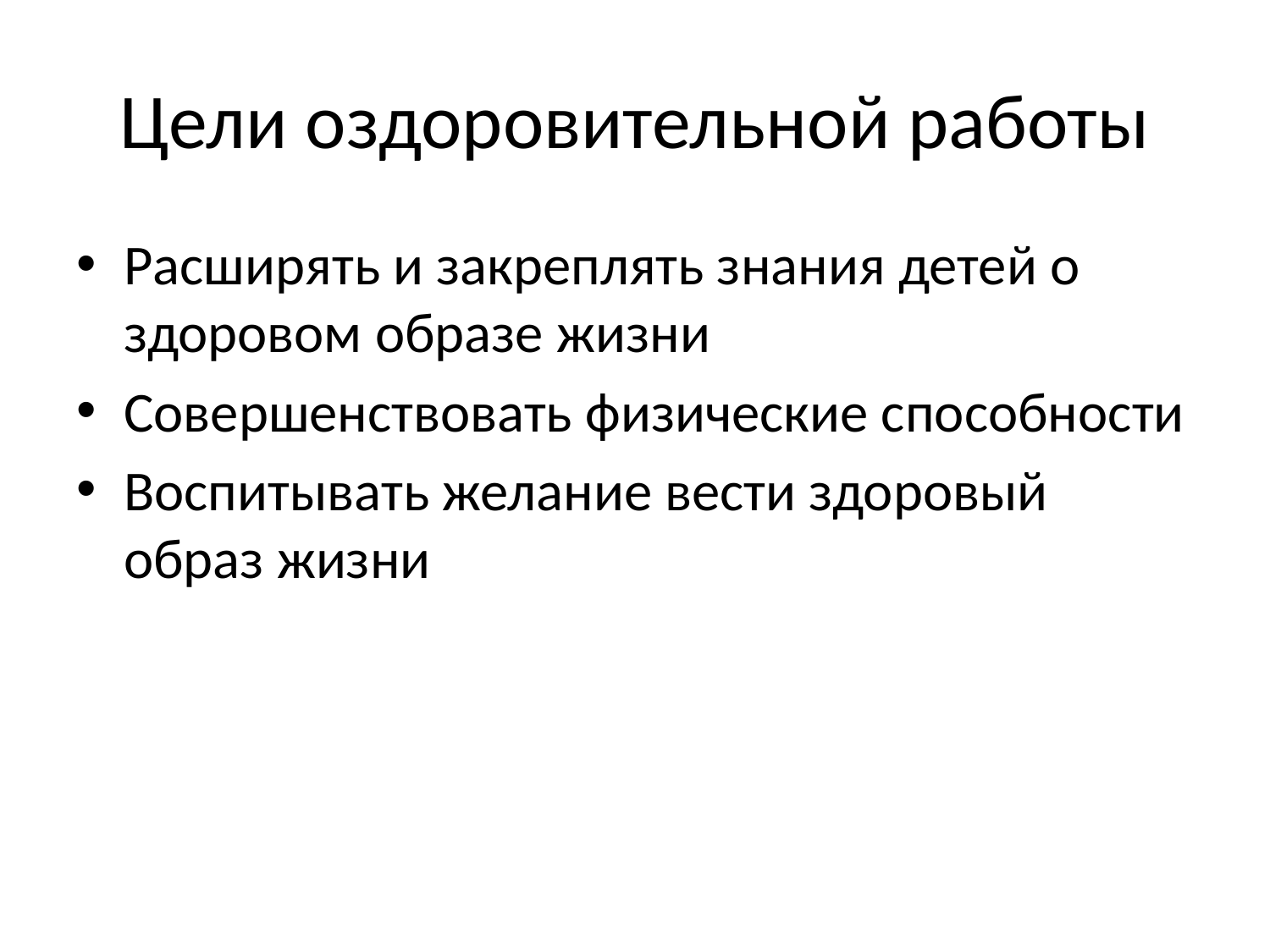

# Цели оздоровительной работы
Расширять и закреплять знания детей о здоровом образе жизни
Совершенствовать физические способности
Воспитывать желание вести здоровый образ жизни